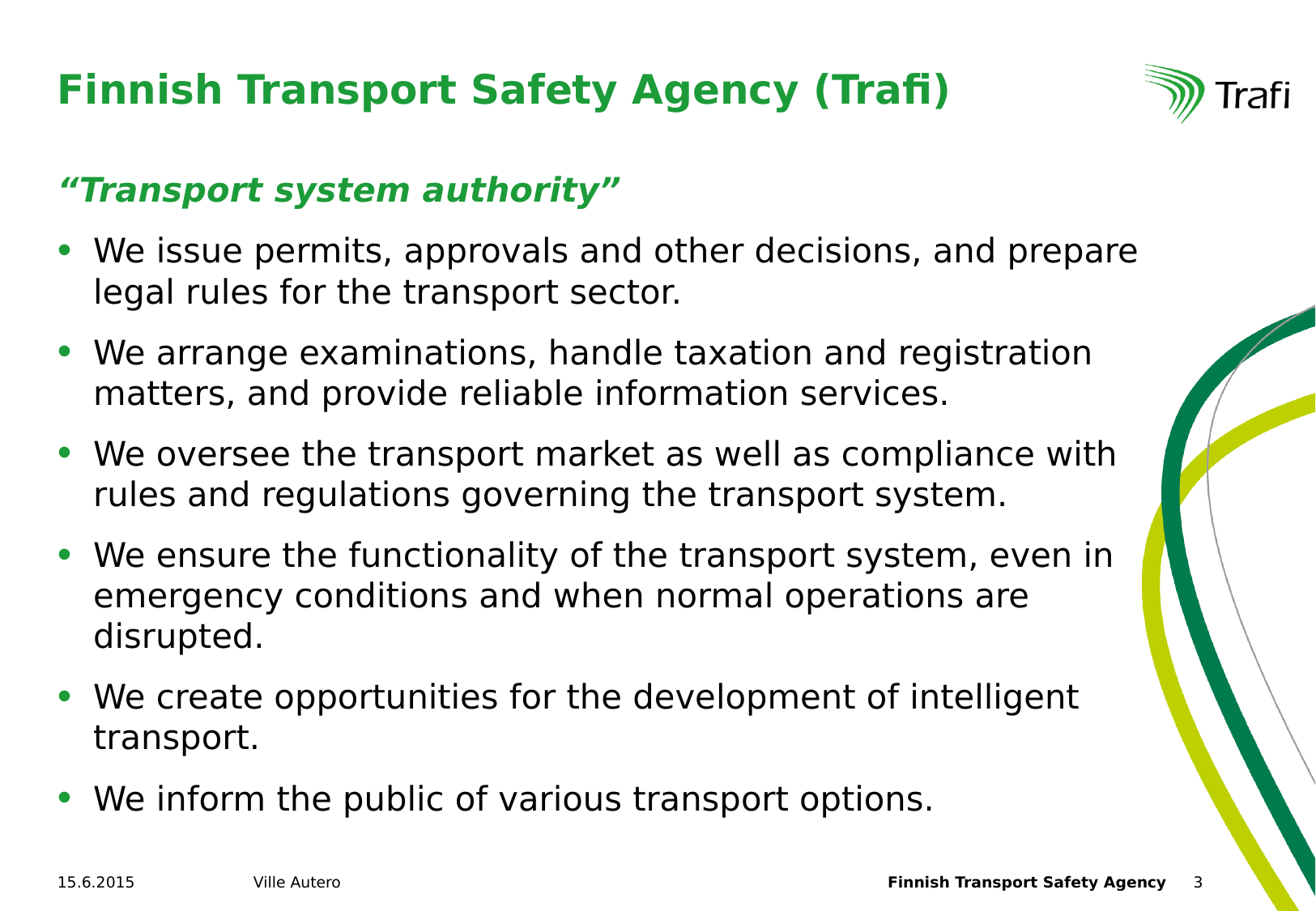

# Finnish Transport Safety Agency (Trafi)
“Transport system authority”
We issue permits, approvals and other decisions, and prepare legal rules for the transport sector.
We arrange examinations, handle taxation and registration matters, and provide reliable information services.
We oversee the transport market as well as compliance with rules and regulations governing the transport system.
We ensure the functionality of the transport system, even in emergency conditions and when normal operations are disrupted.
We create opportunities for the development of intelligent transport.
We inform the public of various transport options.
15.6.2015
Ville Autero
3